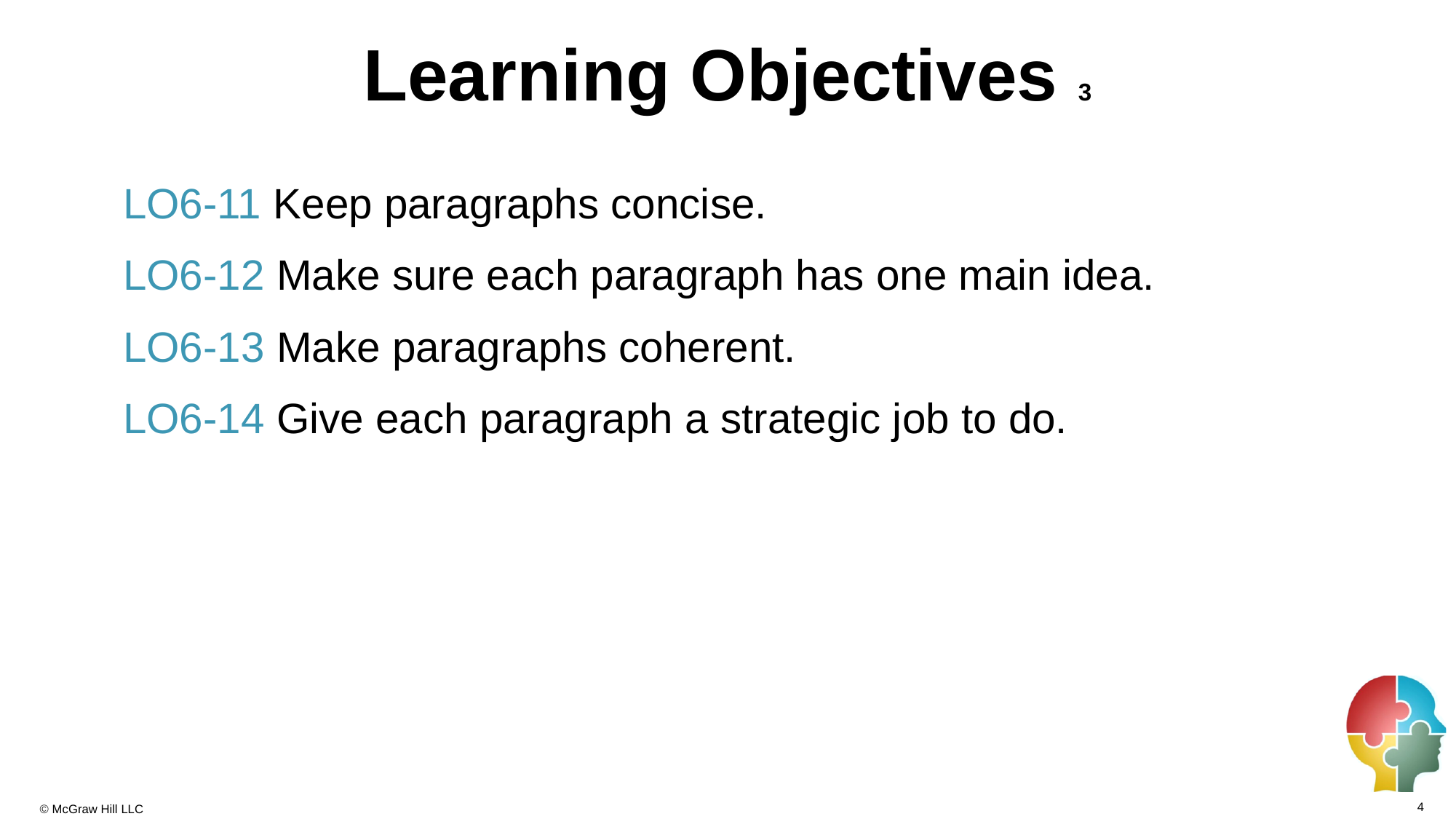

# Learning Objectives 3
LO6-11 Keep paragraphs concise.
LO6-12 Make sure each paragraph has one main idea.
LO6-13 Make paragraphs coherent.
LO6-14 Give each paragraph a strategic job to do.
4